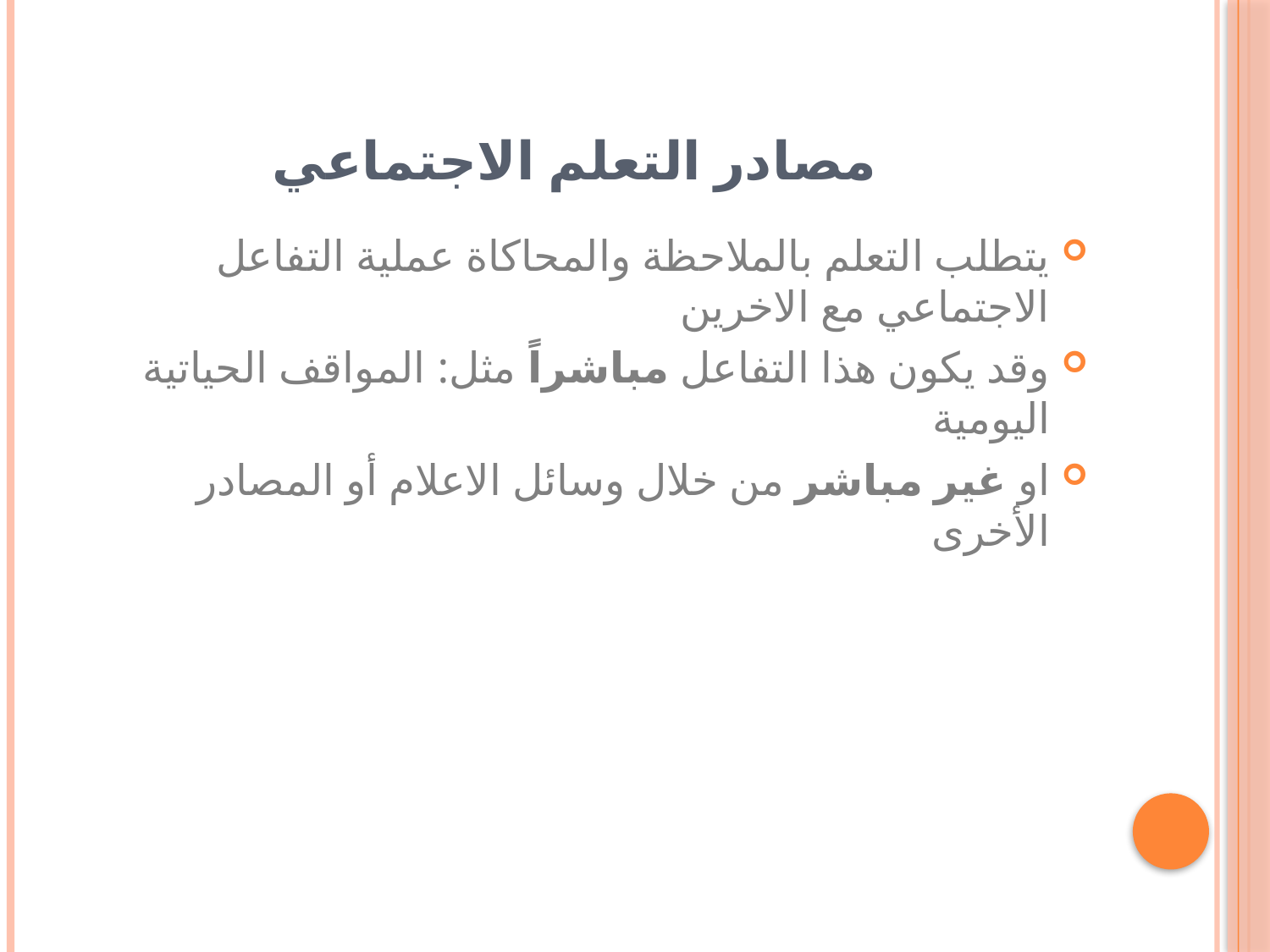

# مصادر التعلم الاجتماعي
يتطلب التعلم بالملاحظة والمحاكاة عملية التفاعل الاجتماعي مع الاخرين
وقد يكون هذا التفاعل مباشراً مثل: المواقف الحياتية اليومية
او غير مباشر من خلال وسائل الاعلام أو المصادر الأخرى